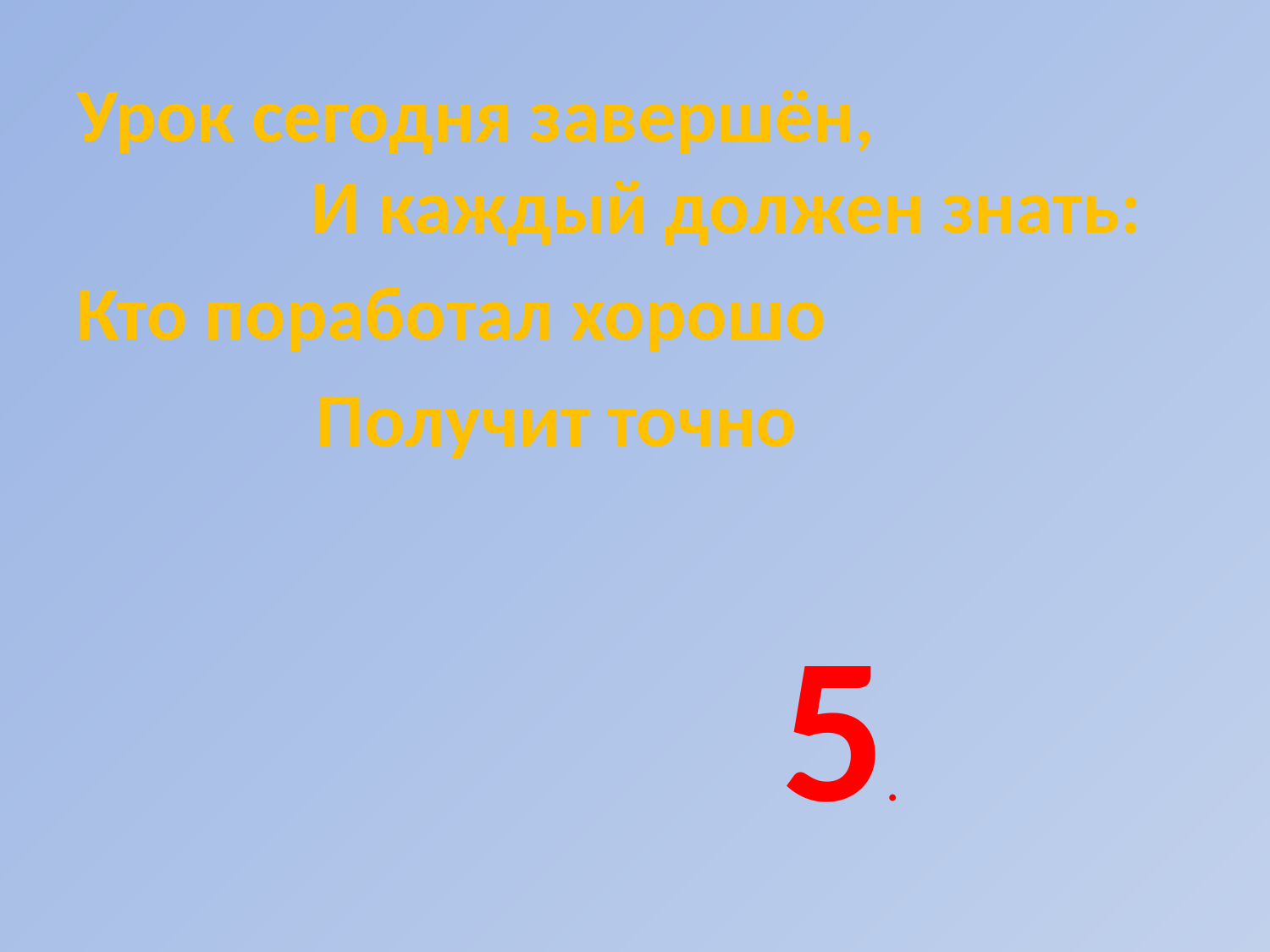

#
Урок сегодня завершён,
           И каждый должен знать:
Кто поработал хорошо
              Получит точно
               5.